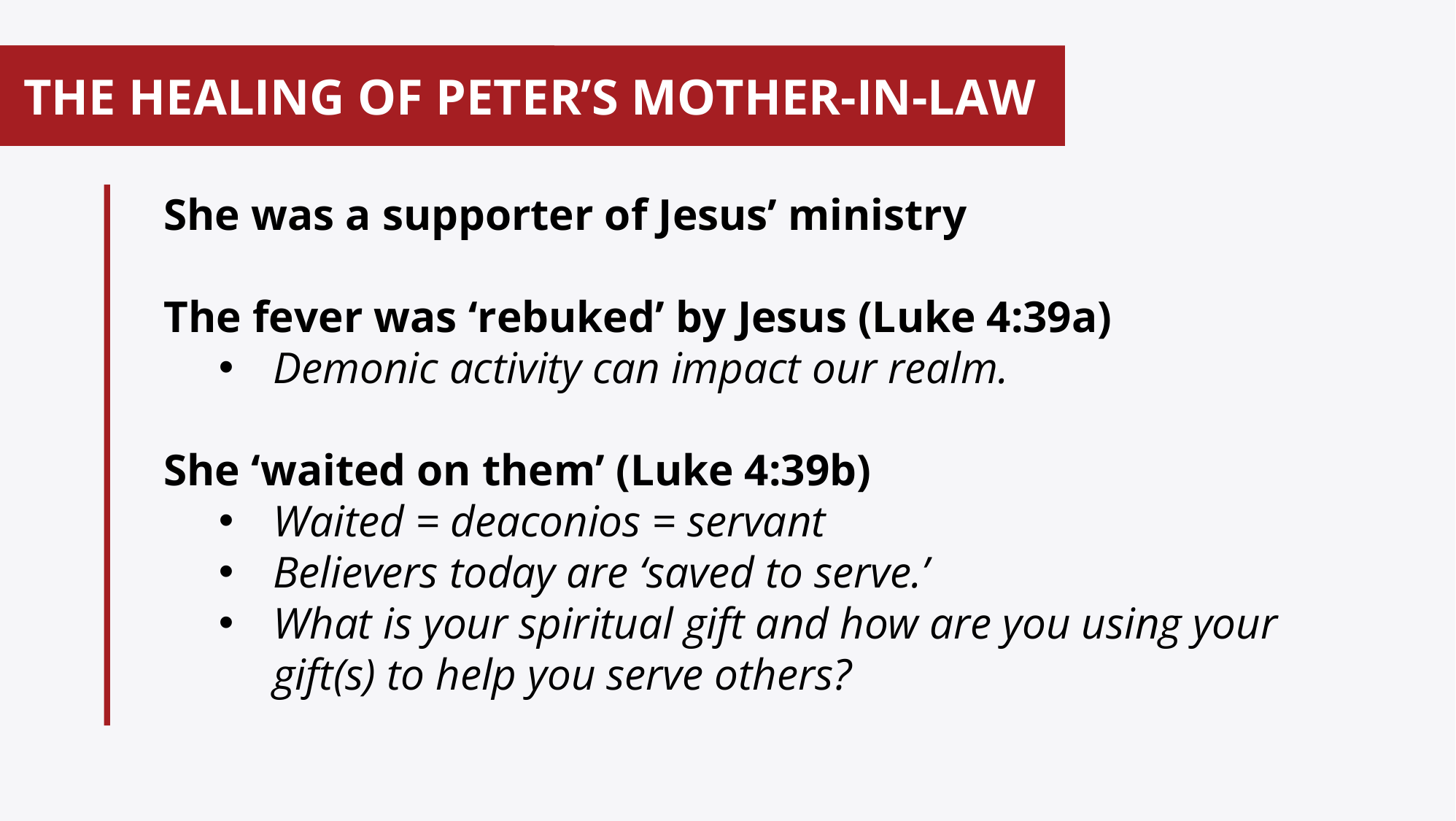

# THE HEALING OF PETER’S MOTHER-IN-LAW
She was a supporter of Jesus’ ministry

The fever was ‘rebuked’ by Jesus (Luke 4:39a)
Demonic activity can impact our realm.

She ‘waited on them’ (Luke 4:39b)
Waited = deaconios = servant
Believers today are ‘saved to serve.’
What is your spiritual gift and how are you using your gift(s) to help you serve others?